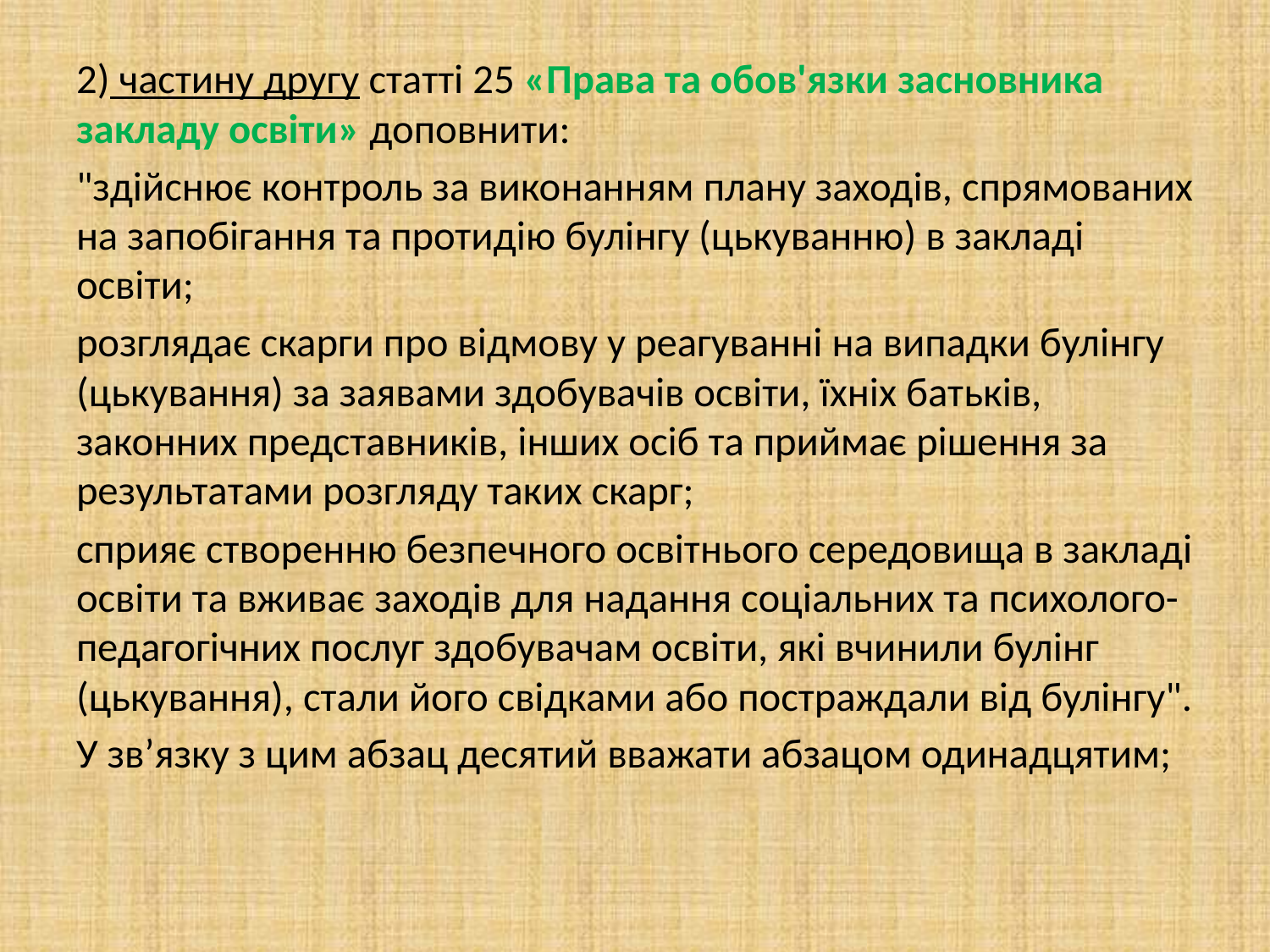

2) частину другу статті 25 «Права та обов'язки засновника закладу освіти» доповнити:
"здійснює контроль за виконанням плану заходів, спрямованих на запобігання та протидію булінгу (цькуванню) в закладі освіти;
розглядає скарги про відмову у реагуванні на випадки булінгу (цькування) за заявами здобувачів освіти, їхніх батьків, законних представників, інших осіб та приймає рішення за результатами розгляду таких скарг;
сприяє створенню безпечного освітнього середовища в закладі освіти та вживає заходів для надання соціальних та психолого-педагогічних послуг здобувачам освіти, які вчинили булінг (цькування), стали його свідками або постраждали від булінгу".
У зв’язку з цим абзац десятий вважати абзацом одинадцятим;